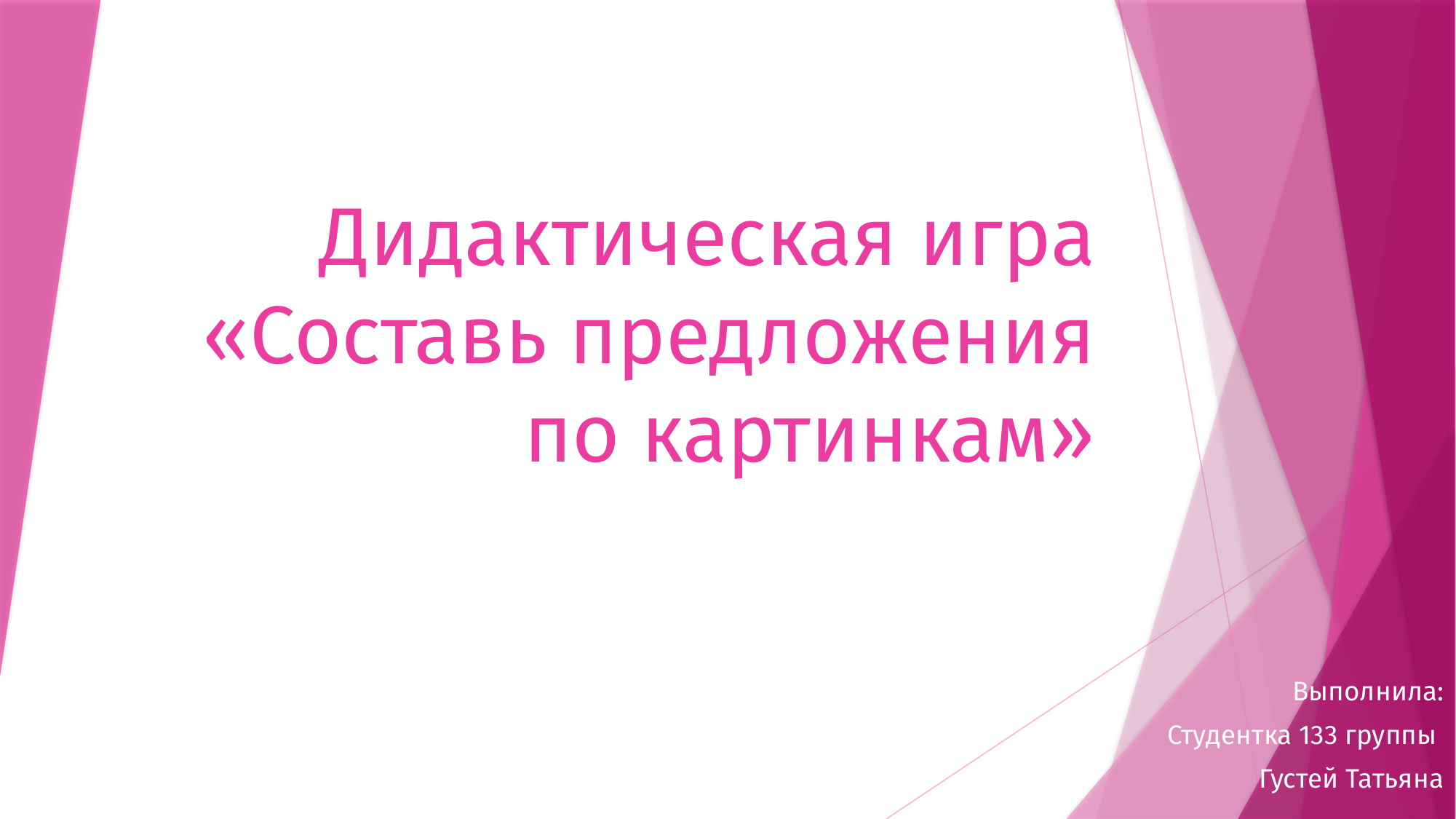

# Дидактическая игра «Составь предложения по картинкам»
Выполнила:
 Студентка 133 группы
Густей Татьяна